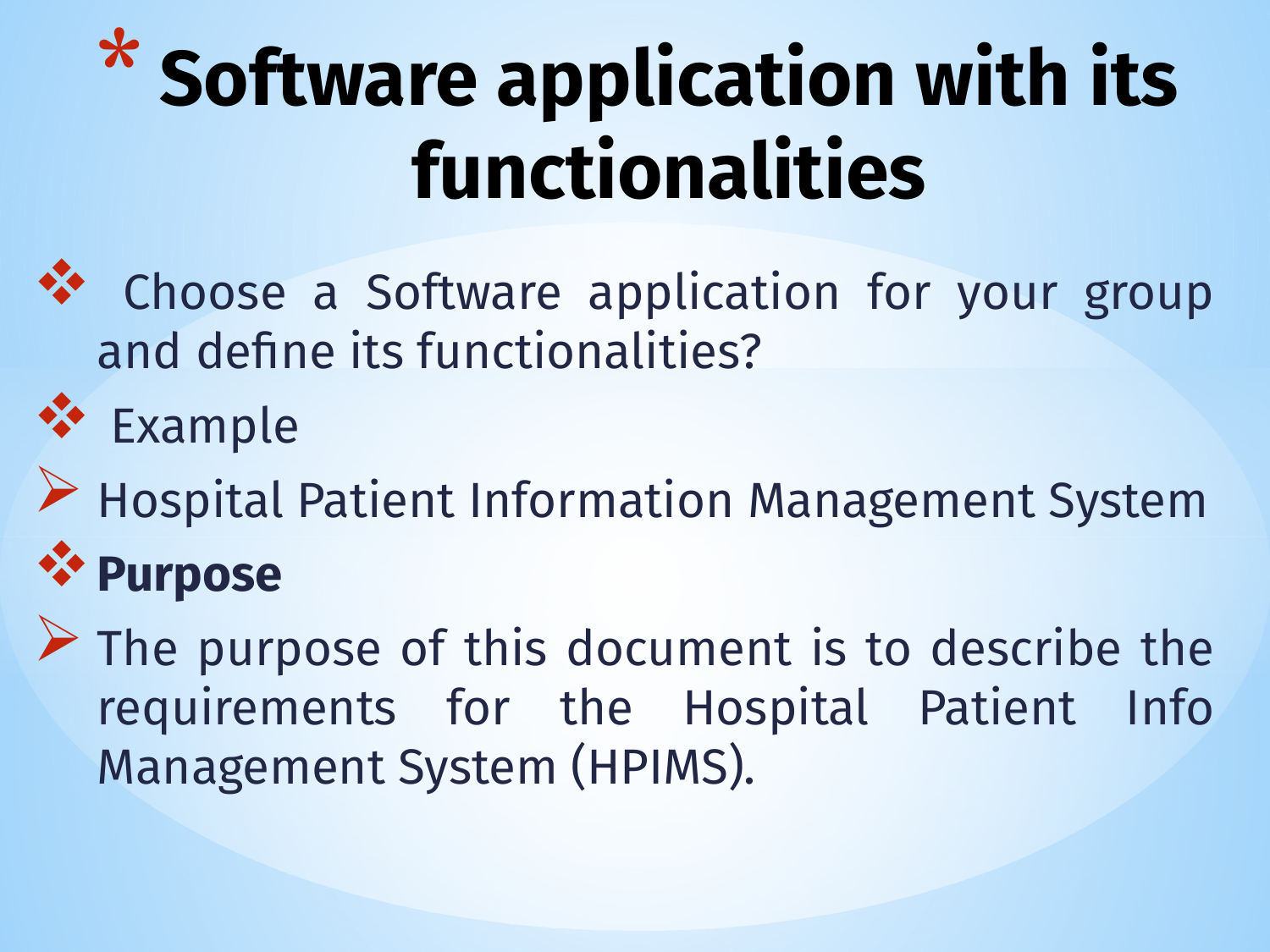

# Software application with its functionalities
 Choose a Software application for your group and define its functionalities?
 Example
Hospital Patient Information Management System
Purpose
The purpose of this document is to describe the requirements for the Hospital Patient Info Management System (HPIMS).